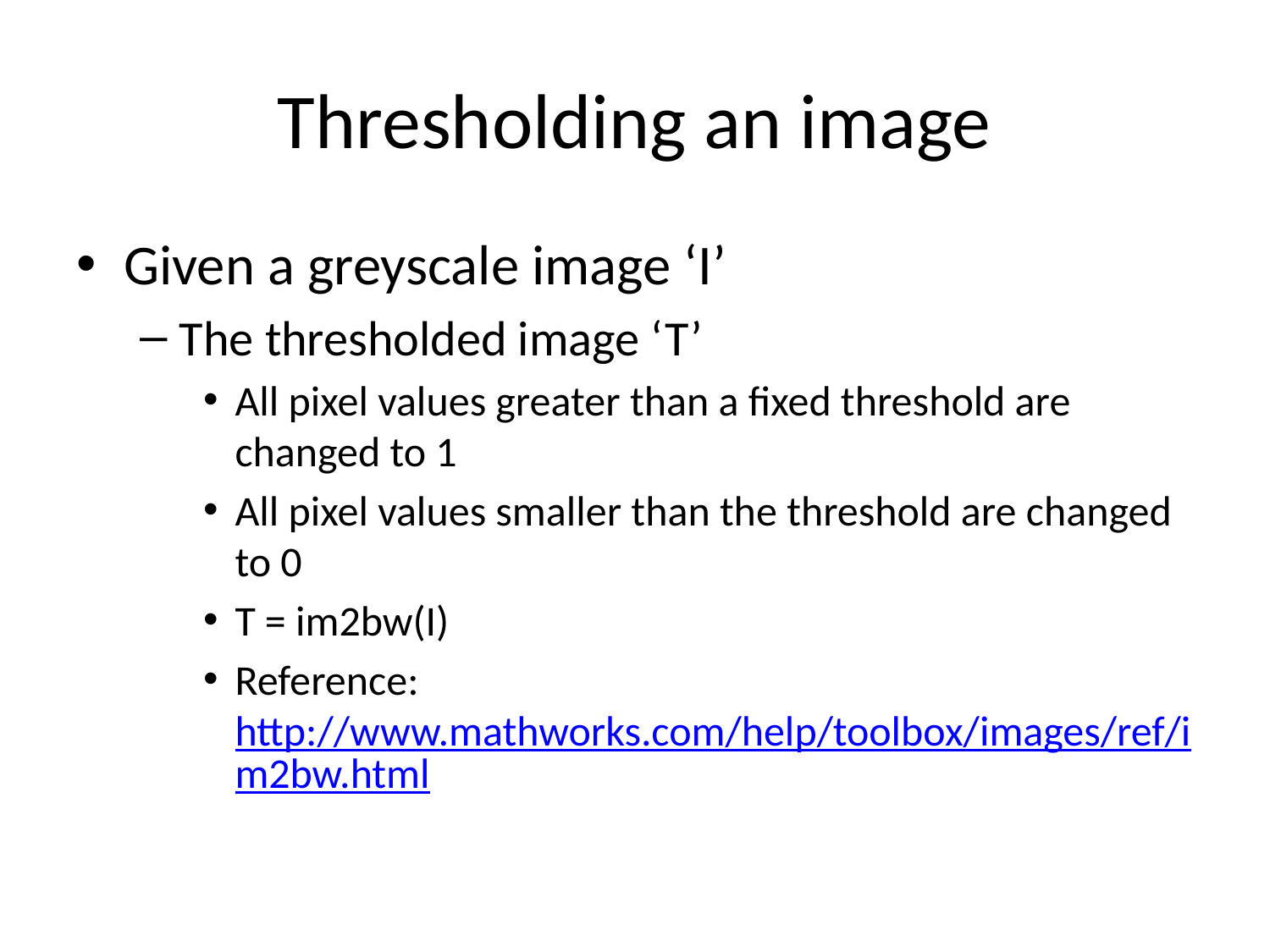

# Thresholding an image
Given a greyscale image ‘I’
The thresholded image ‘T’
All pixel values greater than a fixed threshold are changed to 1
All pixel values smaller than the threshold are changed to 0
T = im2bw(I)
Reference: http://www.mathworks.com/help/toolbox/images/ref/im2bw.html